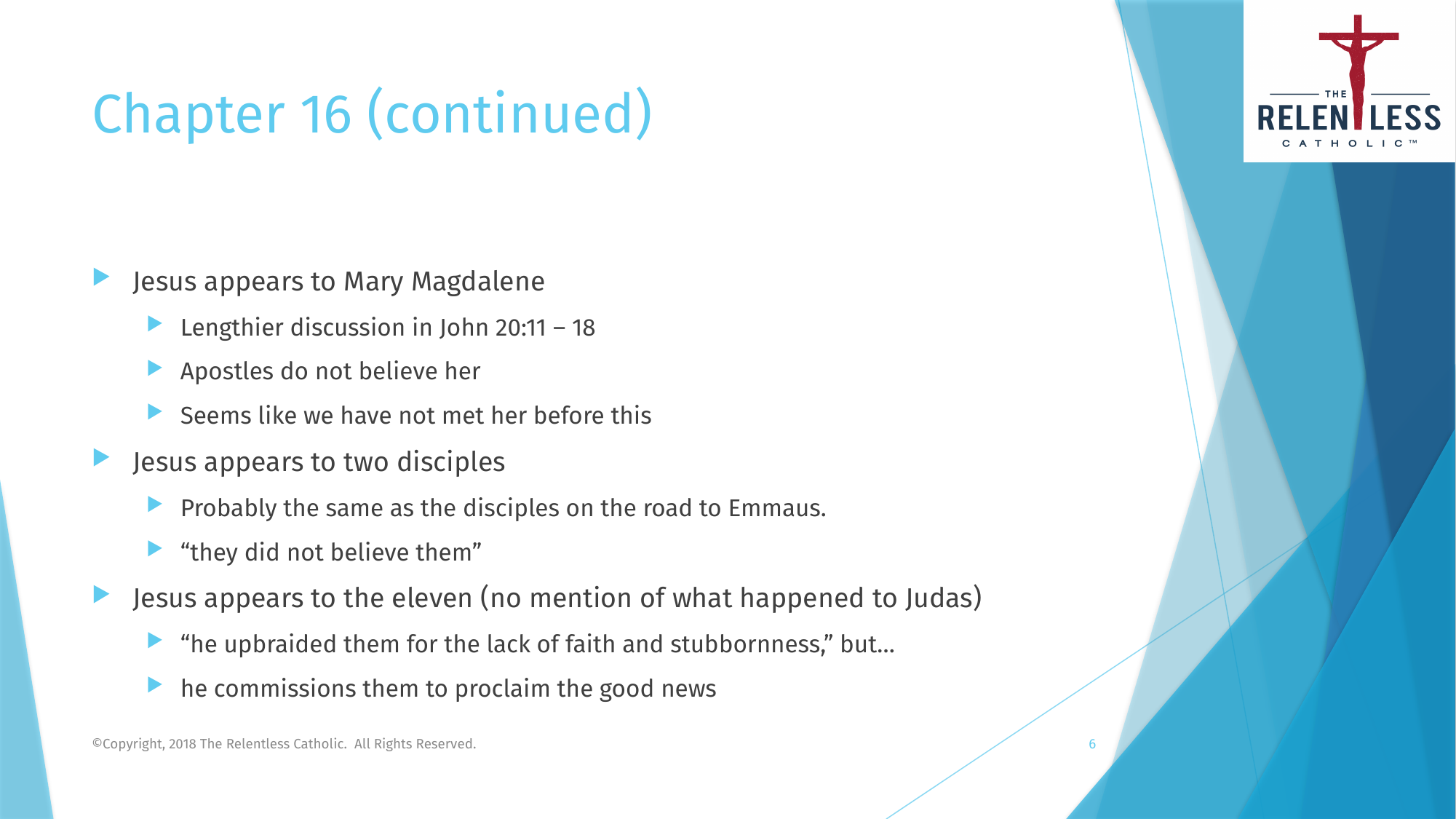

# Chapter 16 (continued)
Jesus appears to Mary Magdalene
Lengthier discussion in John 20:11 – 18
Apostles do not believe her
Seems like we have not met her before this
Jesus appears to two disciples
Probably the same as the disciples on the road to Emmaus.
“they did not believe them”
Jesus appears to the eleven (no mention of what happened to Judas)
“he upbraided them for the lack of faith and stubbornness,” but…
he commissions them to proclaim the good news
©Copyright, 2018 The Relentless Catholic.  All Rights Reserved.
6